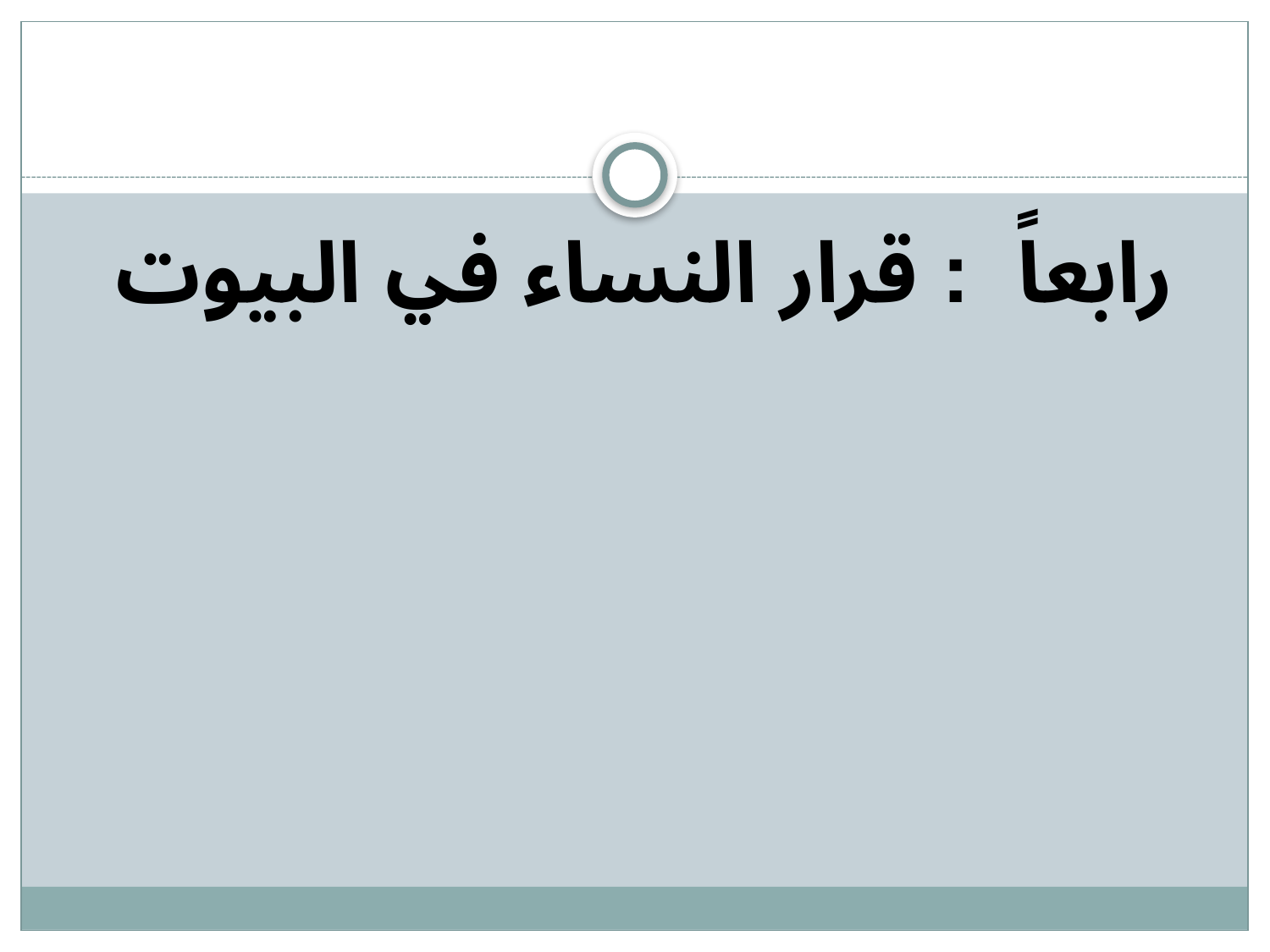

#
رابعاً  : قرار النساء في البيوت